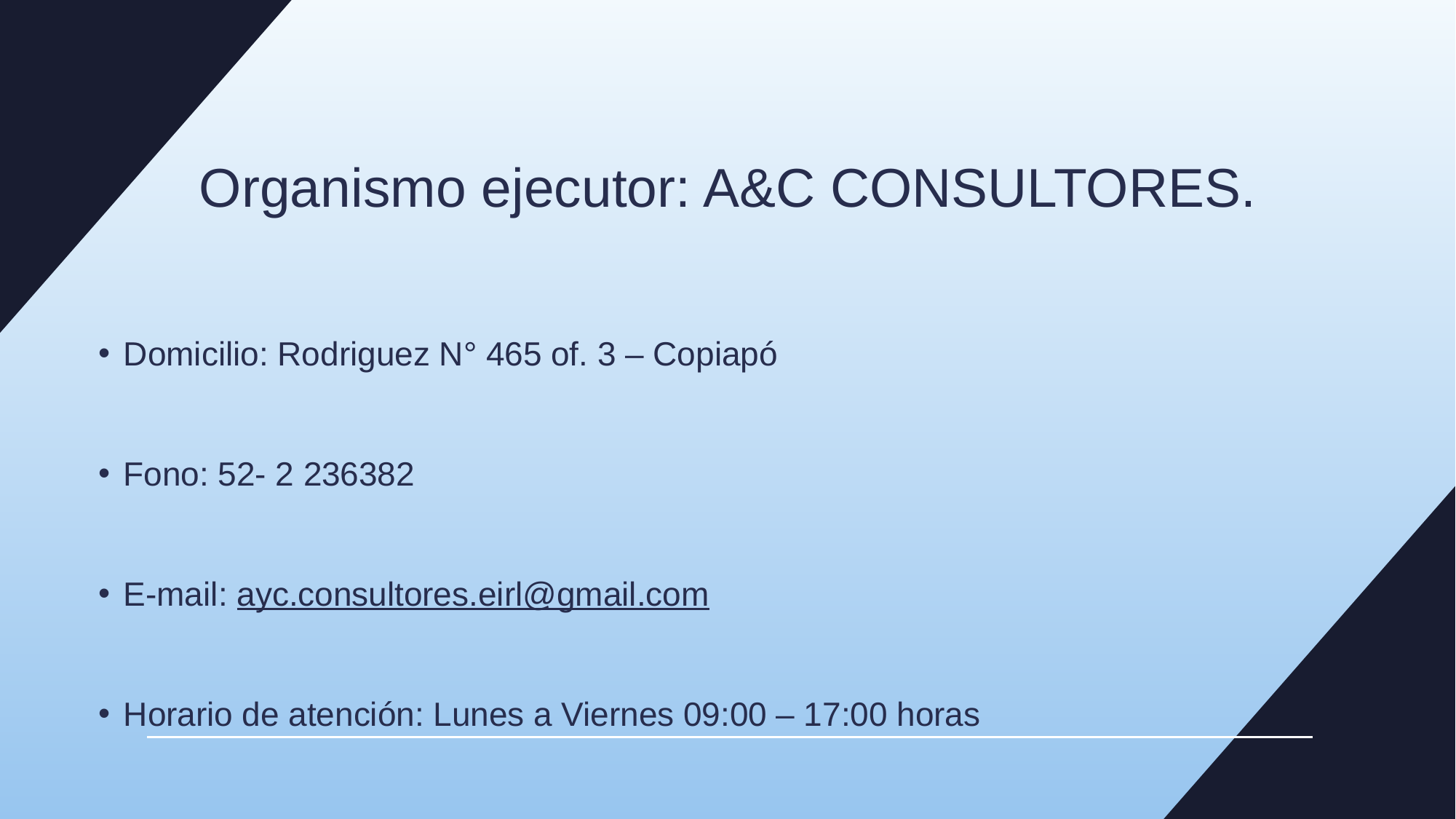

# Organismo ejecutor: A&C CONSULTORES.

Domicilio: Rodriguez N° 465 of. 3 – Copiapó

Fono: 52- 2 236382

E-mail: ayc.consultores.eirl@gmail.com

Horario de atención: Lunes a Viernes 09:00 – 17:00 horas